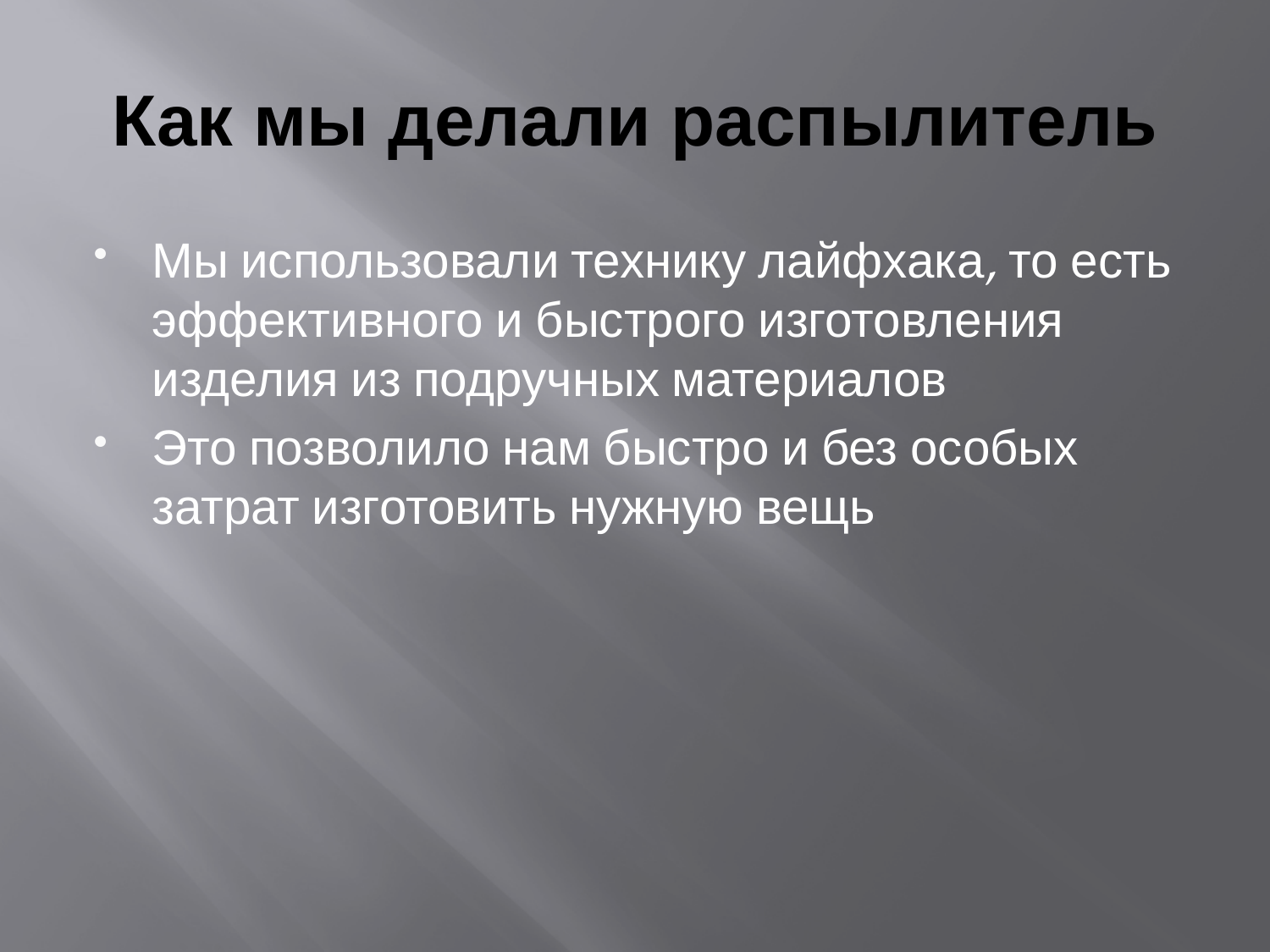

# Как мы делали распылитель
Мы использовали технику лайфхака, то есть эффективного и быстрого изготовления изделия из подручных материалов
Это позволило нам быстро и без особых затрат изготовить нужную вещь